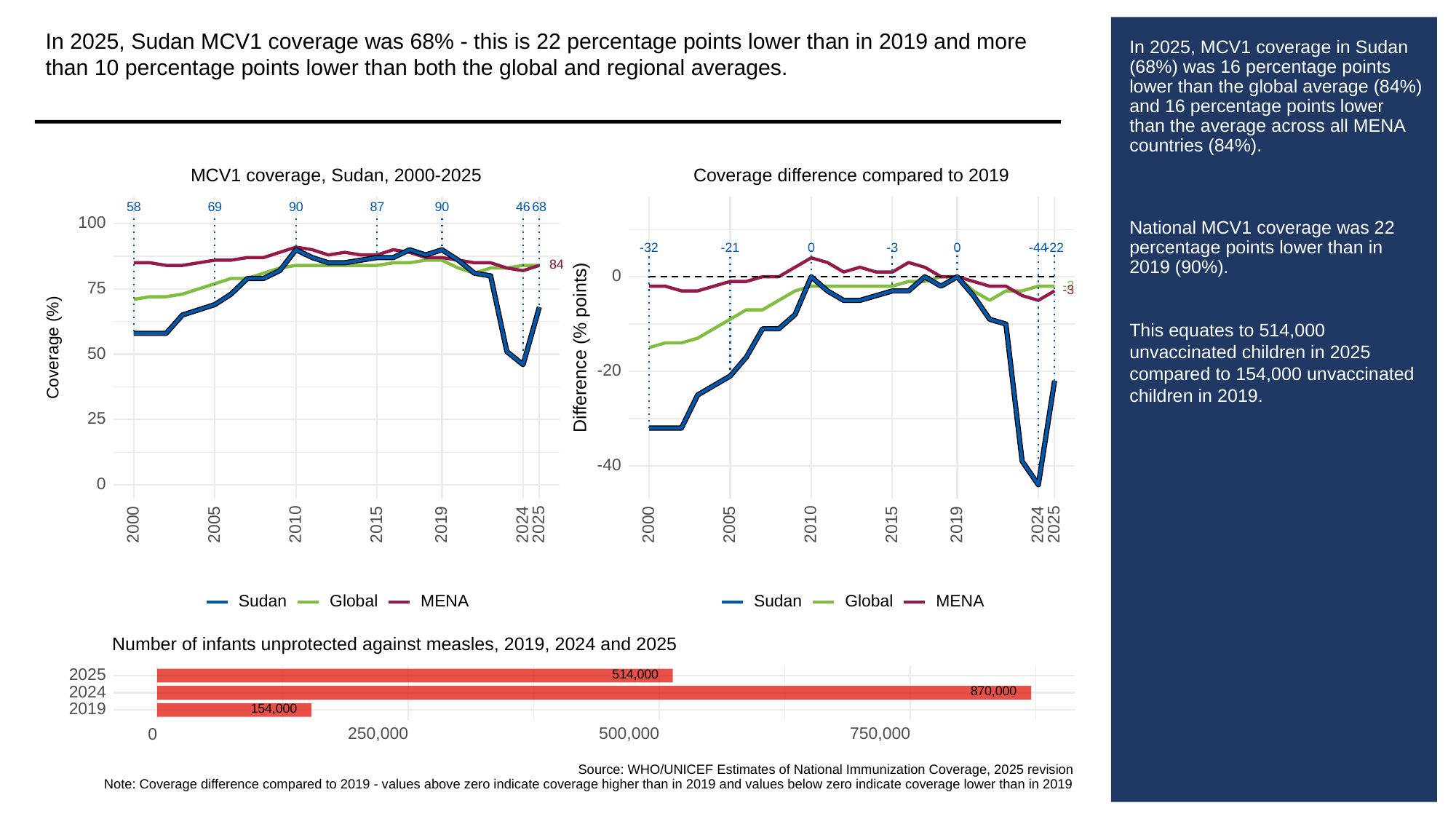

In 2025, Sudan MCV1 coverage was 68% - this is 22 percentage points lower than in 2019 and more than 10 percentage points lower than both the global and regional averages.
# In 2025, MCV1 coverage in Sudan (68%) was 16 percentage points lower than the global average (84%) and 16 percentage points lower than the average across all MENA countries (84%).

National MCV1 coverage was 22 percentage points lower than in 2019 (90%).

This equates to 514,000 unvaccinated children in 2025 compared to 154,000 unvaccinated children in 2019.

MCV1 coverage, Sudan, 2000-2025
Coverage difference compared to 2019

58
69
90
87
90
46
68
100

-32
-3
0
0
-21
-22
-44

84
84
0

-2
75
-3

Difference (% points)
Coverage (%)
50

-20

25

-40

0

2000
2005
2010
2015
2019
2024
2025
2000
2005
2010
2015
2019
2024
2025
Sudan
Global
Sudan
Global
MENA
MENA

Number of infants unprotected against measles, 2019, 2024 and 2025

514,000
2025

870,000
2024

154,000
2019

250,000
500,000
750,000
0
Source: WHO/UNICEF Estimates of National Immunization Coverage, 2025 revision
Note: Coverage difference compared to 2019 - values above zero indicate coverage higher than in 2019 and values below zero indicate coverage lower than in 2019